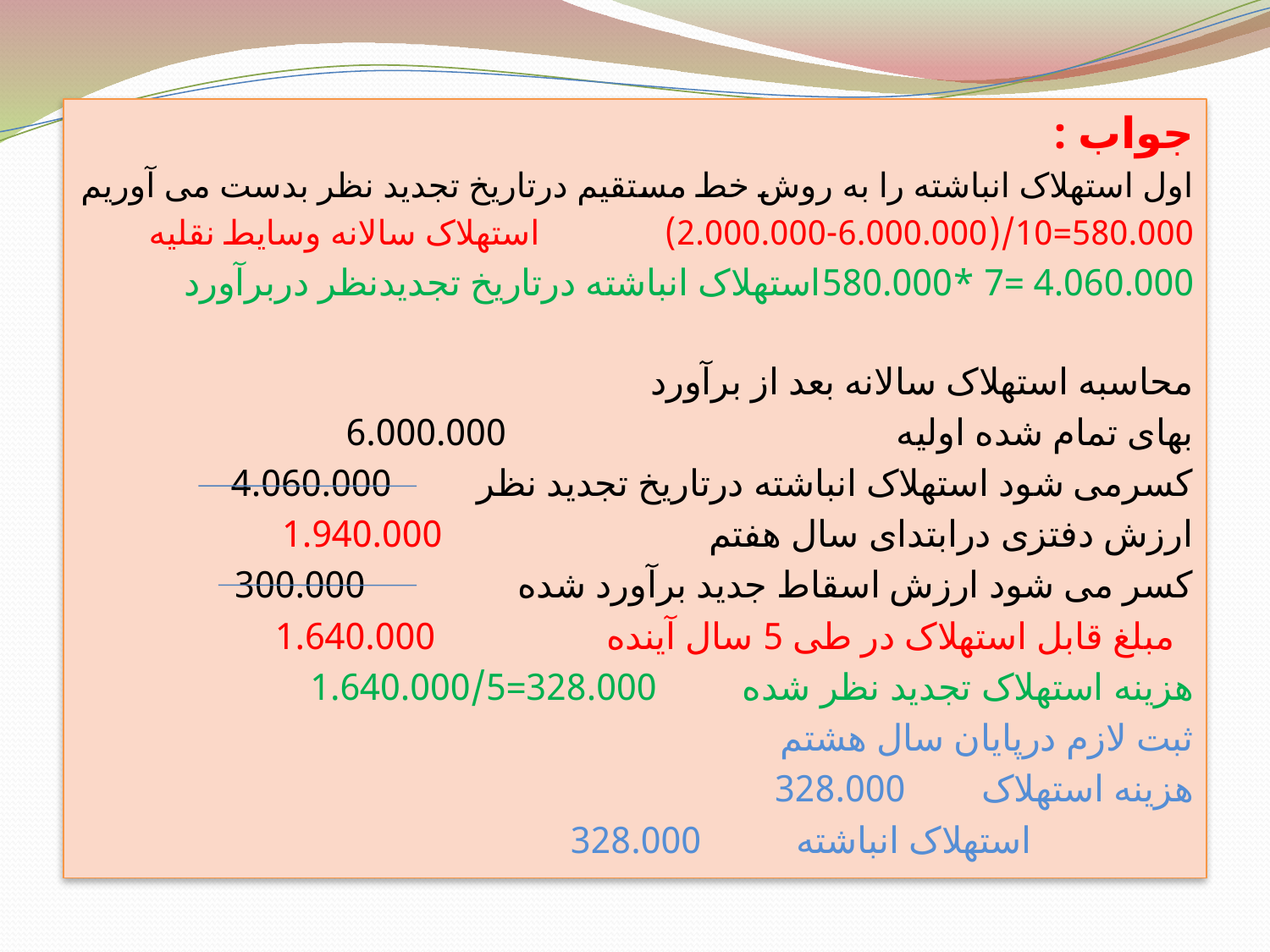

جواب :
اول استهلاک انباشته را به روش خط مستقیم درتاریخ تجدید نظر بدست می آوریم
580.000=10/(2.000.000-6.000.000)              استهلاک سالانه وسایط نقلیه
4.060.000 =7 *580.000استهلاک انباشته درتاریخ تجدیدنظر دربرآورد

محاسبه استهلاک سالانه بعد از برآورد
بهای تمام شده اولیه                                         6.000.000
کسرمی شود استهلاک انباشته درتاریخ تجدید نظر         4.060.000
ارزش دفتزی درابتدای سال هفتم                            1.940.000
کسر می شود ارزش اسقاط جدید برآورد شده                300.000
  مبلغ قابل استهلاک در طی 5 سال آینده                  1.640.000
هزینه استهلاک تجدید نظر شده         328.000=1.640.000/5
ثبت لازم درپایان سال هشتم
هزینه استهلاک        328.000
                 استهلاک انباشته          328.000